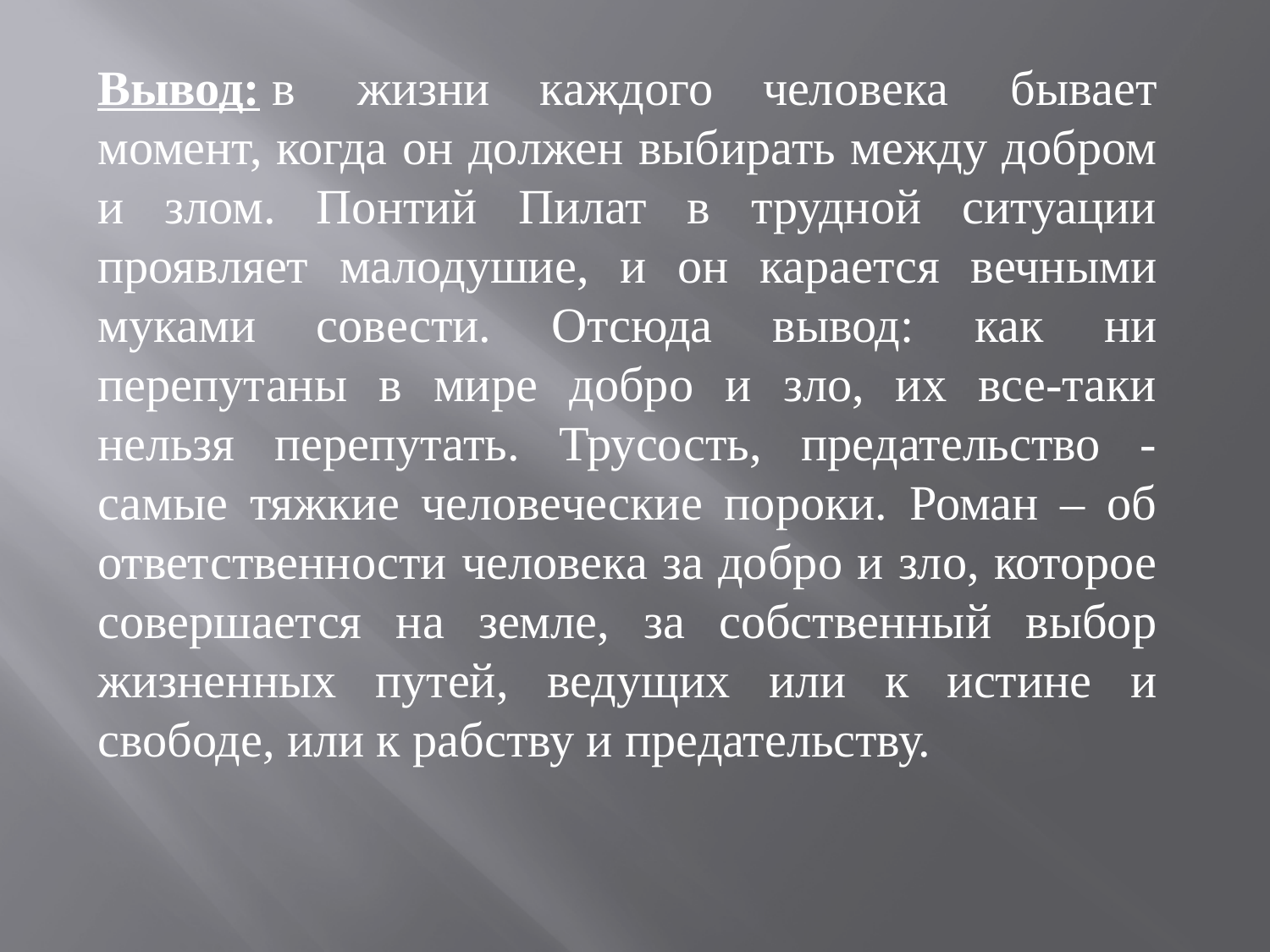

Вывод: в  жизни каждого человека  бывает момент, когда он должен выбирать между добром и злом. Понтий Пилат в трудной ситуации проявляет малодушие, и он карается вечными муками совести. Отсюда вывод: как ни перепутаны в мире добро и зло, их все-таки нельзя перепутать. Трусость, предательство - самые тяжкие человеческие пороки. Роман – об ответственности человека за добро и зло, которое совершается на земле, за собственный выбор жизненных путей, ведущих или к истине и свободе, или к рабству и предательству.